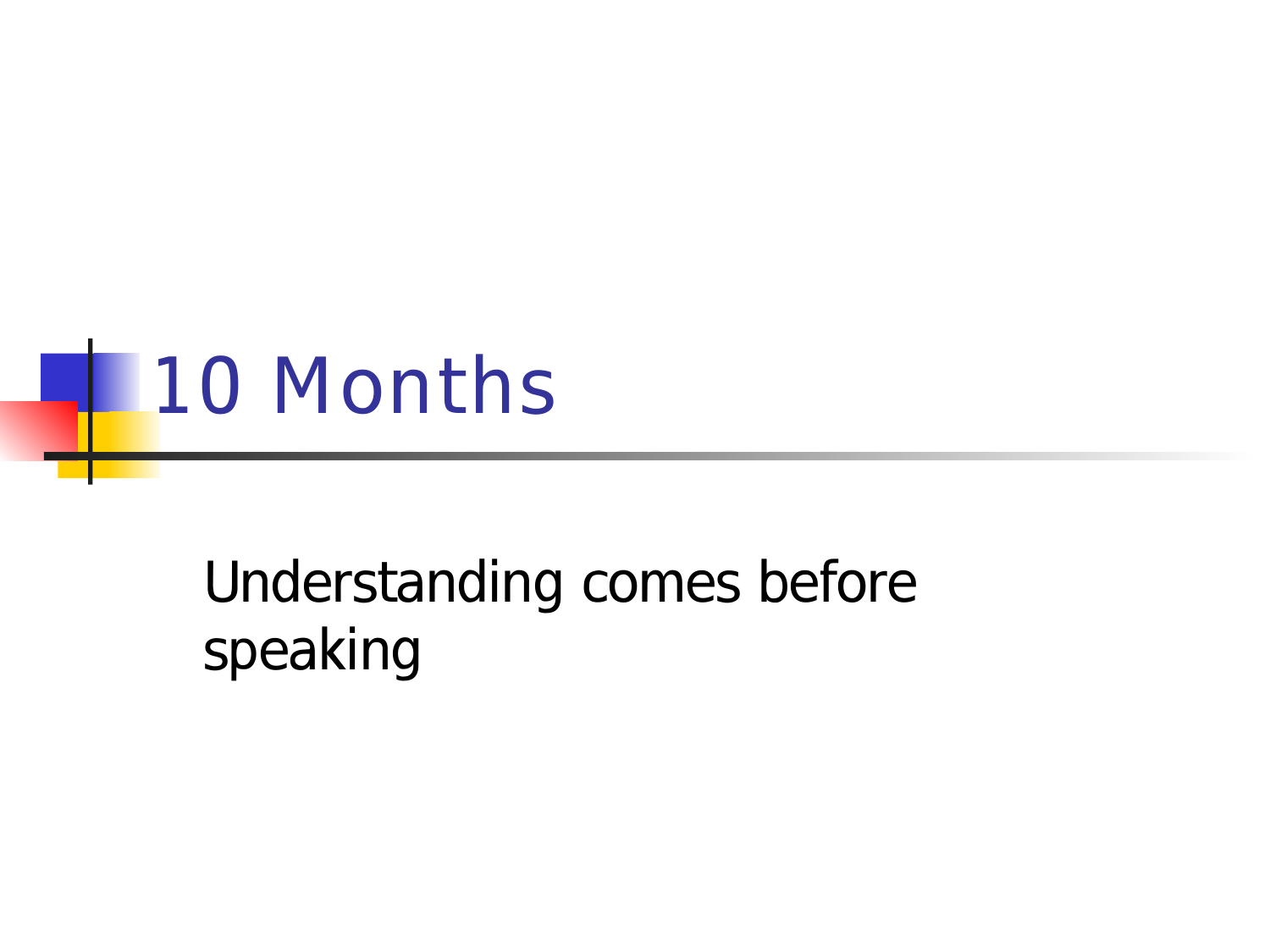

# 10 Months
Understanding comes before speaking